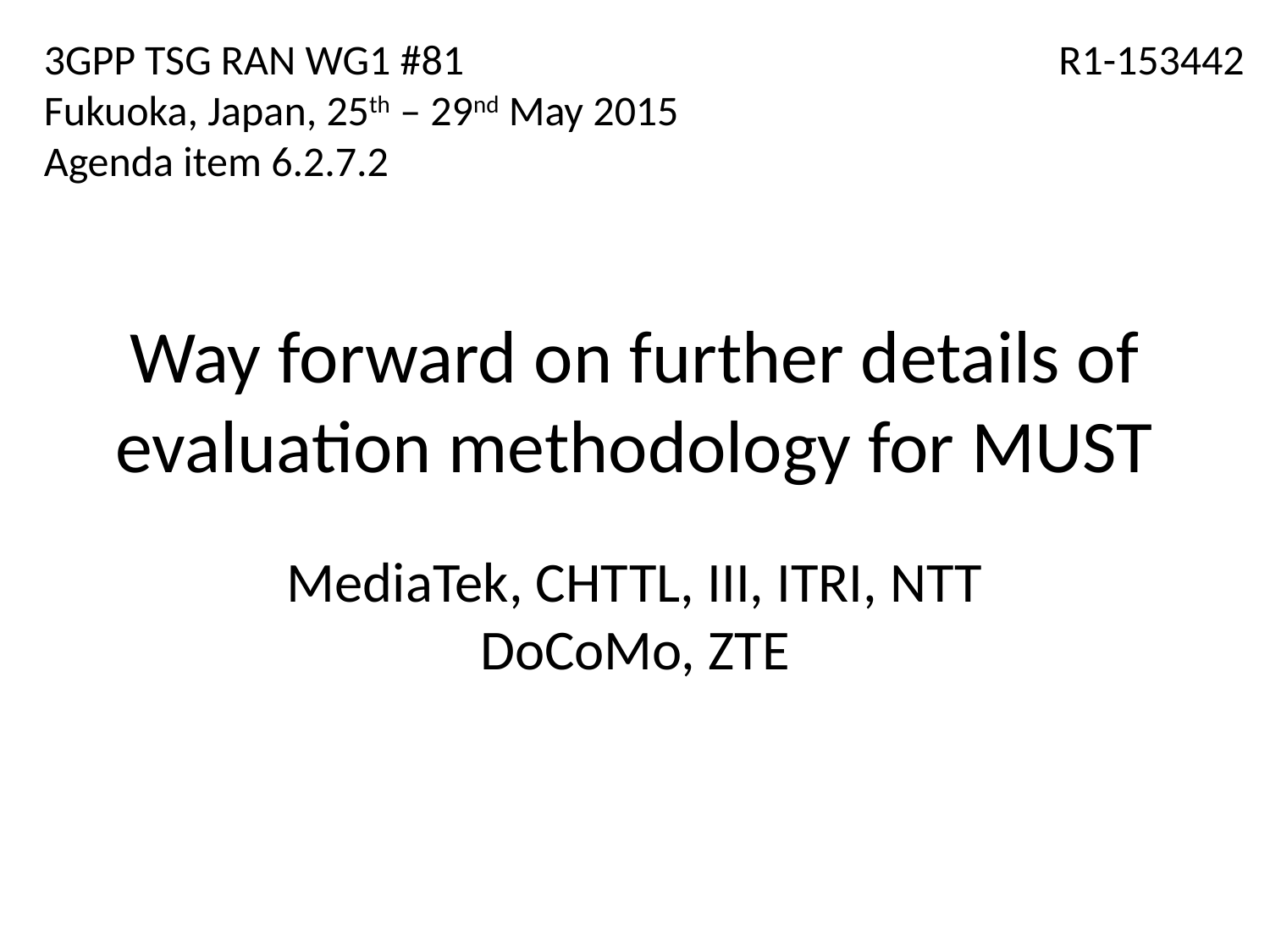

3GPP TSG RAN WG1 #81
Fukuoka, Japan, 25th – 29nd May 2015
Agenda item 6.2.7.2
R1-153442
# Way forward on further details of evaluation methodology for MUST
MediaTek, CHTTL, III, ITRI, NTT DoCoMo, ZTE